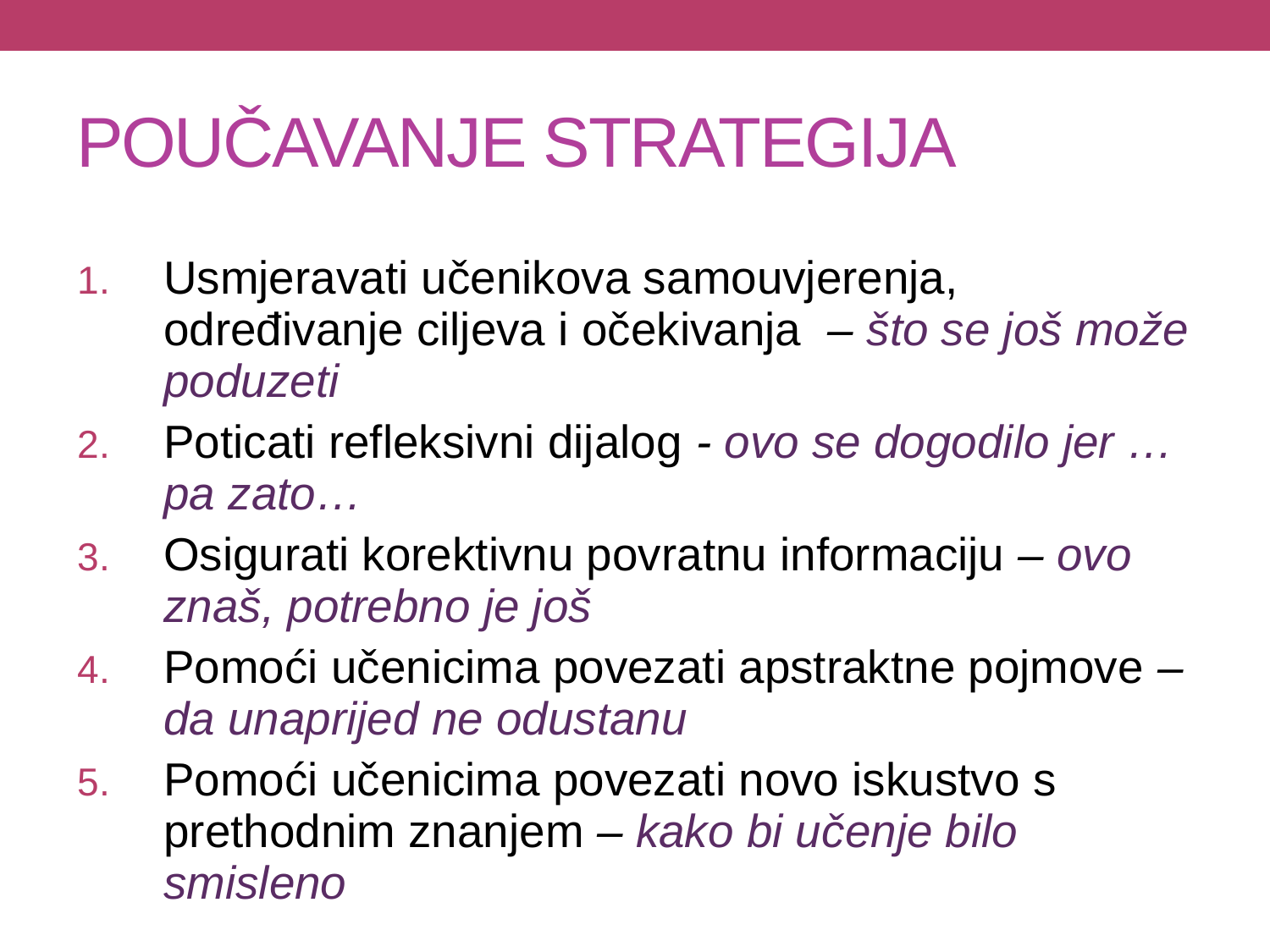

# POUČAVANJE STRATEGIJA
Usmjeravati učenikova samouvjerenja, određivanje ciljeva i očekivanja  – što se još može poduzeti
Poticati refleksivni dijalog - ovo se dogodilo jer … pa zato…
Osigurati korektivnu povratnu informaciju – ovo znaš, potrebno je još
Pomoći učenicima povezati apstraktne pojmove – da unaprijed ne odustanu
Pomoći učenicima povezati novo iskustvo s prethodnim znanjem – kako bi učenje bilo smisleno